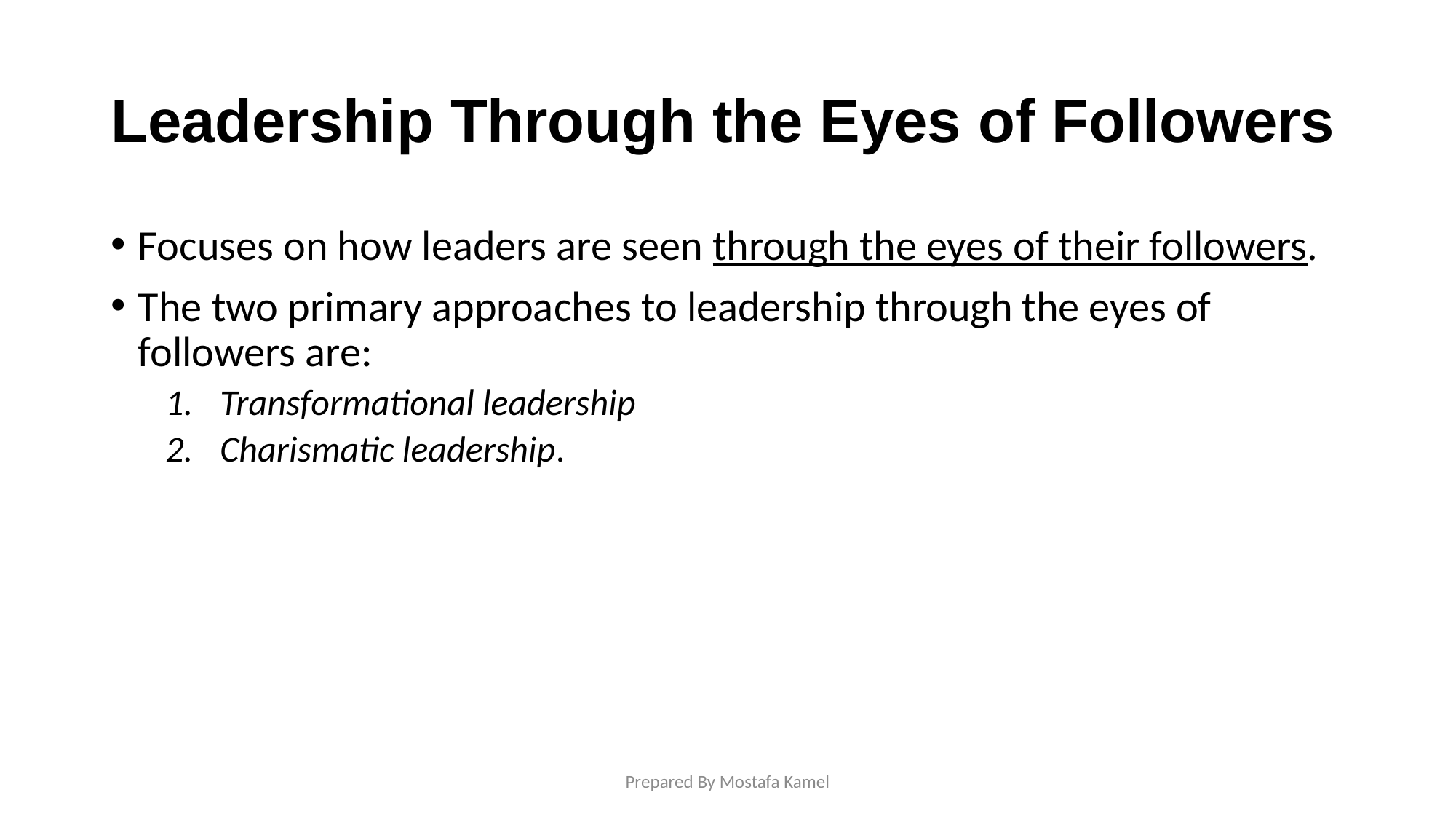

# Leadership Through the Eyes of Followers
Focuses on how leaders are seen through the eyes of their followers.
The two primary approaches to leadership through the eyes of followers are:
Transformational leadership
Charismatic leadership.
Prepared By Mostafa Kamel